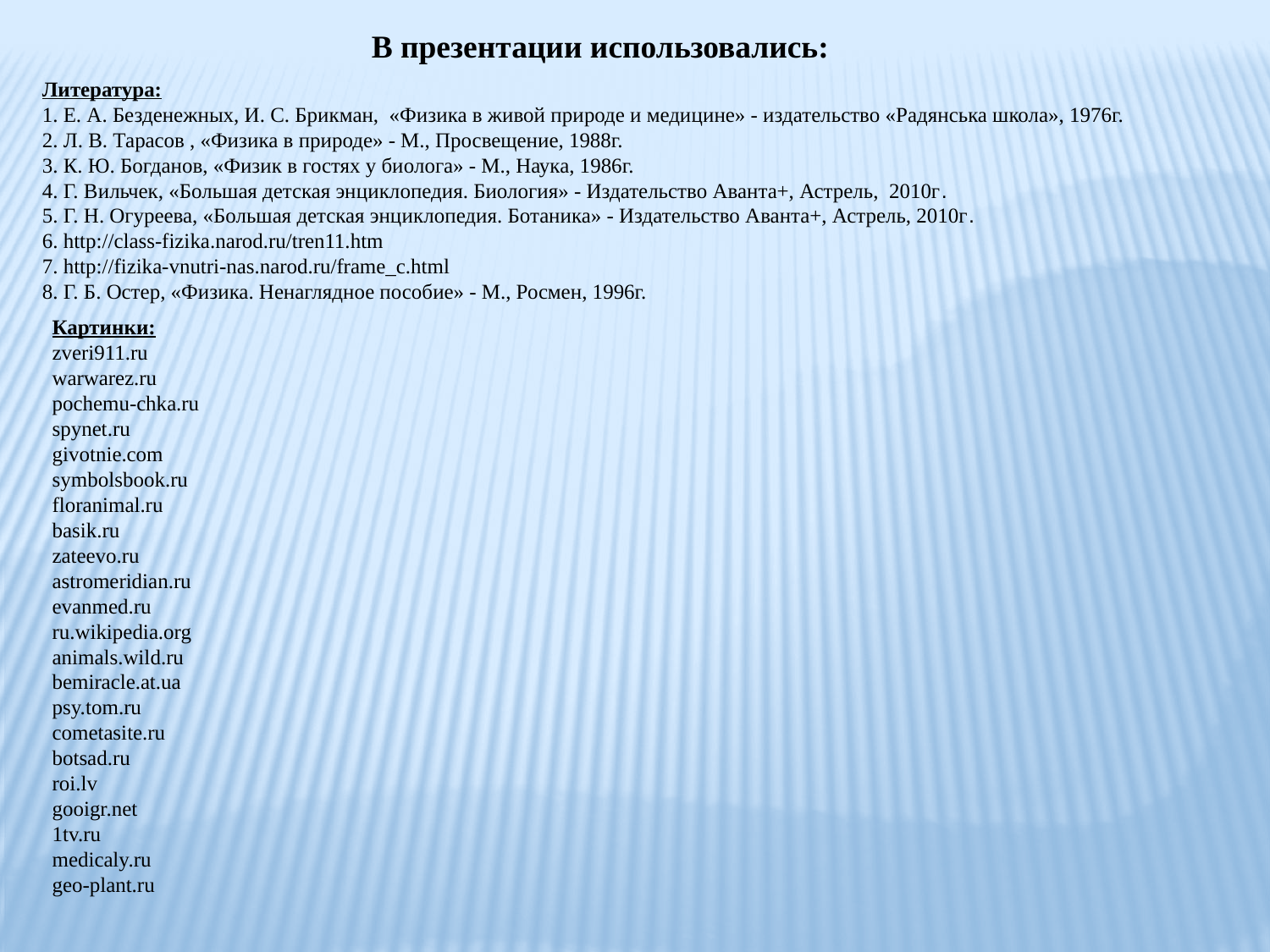

В презентации использовались:
Литература:
1. Е. А. Безденежных, И. С. Брикман,  «Физика в живой природе и медицине» - издательство «Радянська школа», 1976г.
2. Л. В. Тарасов , «Физика в природе» - М., Просвещение, 1988г.
3. К. Ю. Богданов, «Физик в гостях у биолога» - М., Наука, 1986г.
4. Г. Вильчек, «Большая детская энциклопедия. Биология» - Издательство Аванта+, Астрель,  2010г.
5. Г. Н. Огуреева, «Большая детская энциклопедия. Ботаника» - Издательство Аванта+, Астрель, 2010г.
6. http://class-fizika.narod.ru/tren11.htm
7. http://fizika-vnutri-nas.narod.ru/frame_c.html
8. Г. Б. Остер, «Физика. Ненаглядное пособие» - М., Росмен, 1996г.

Картинки:
zveri911.ru
warwarez.ru
pochemu-chka.ru
spynet.ru
givotnie.com
symbolsbook.ru
floranimal.ru
basik.ru
zateevo.ru
astromeridian.ru
evanmed.ru
ru.wikipedia.org
animals.wild.ru
bemiracle.at.ua
psy.tom.ru
cometasite.ru
botsad.ru
roi.lv
gooigr.net
1tv.ru
medicaly.ru
geo-plant.ru